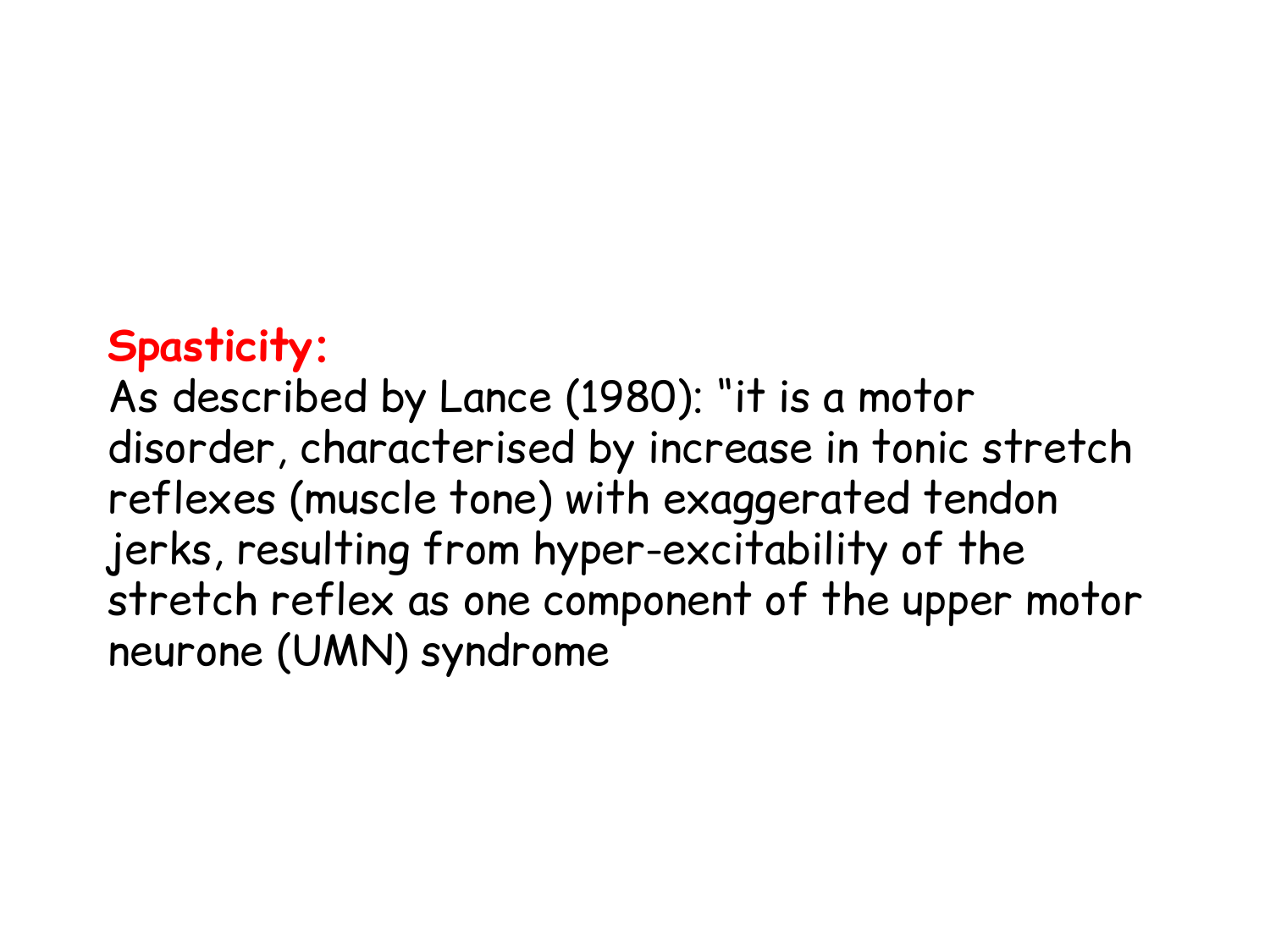

# Spasticity: As described by Lance (1980): “it is a motor disorder, characterised by increase in tonic stretch reflexes (muscle tone) with exaggerated tendon jerks, resulting from hyper-excitability of the stretch reflex as one component of the upper motor neurone (UMN) syndrome